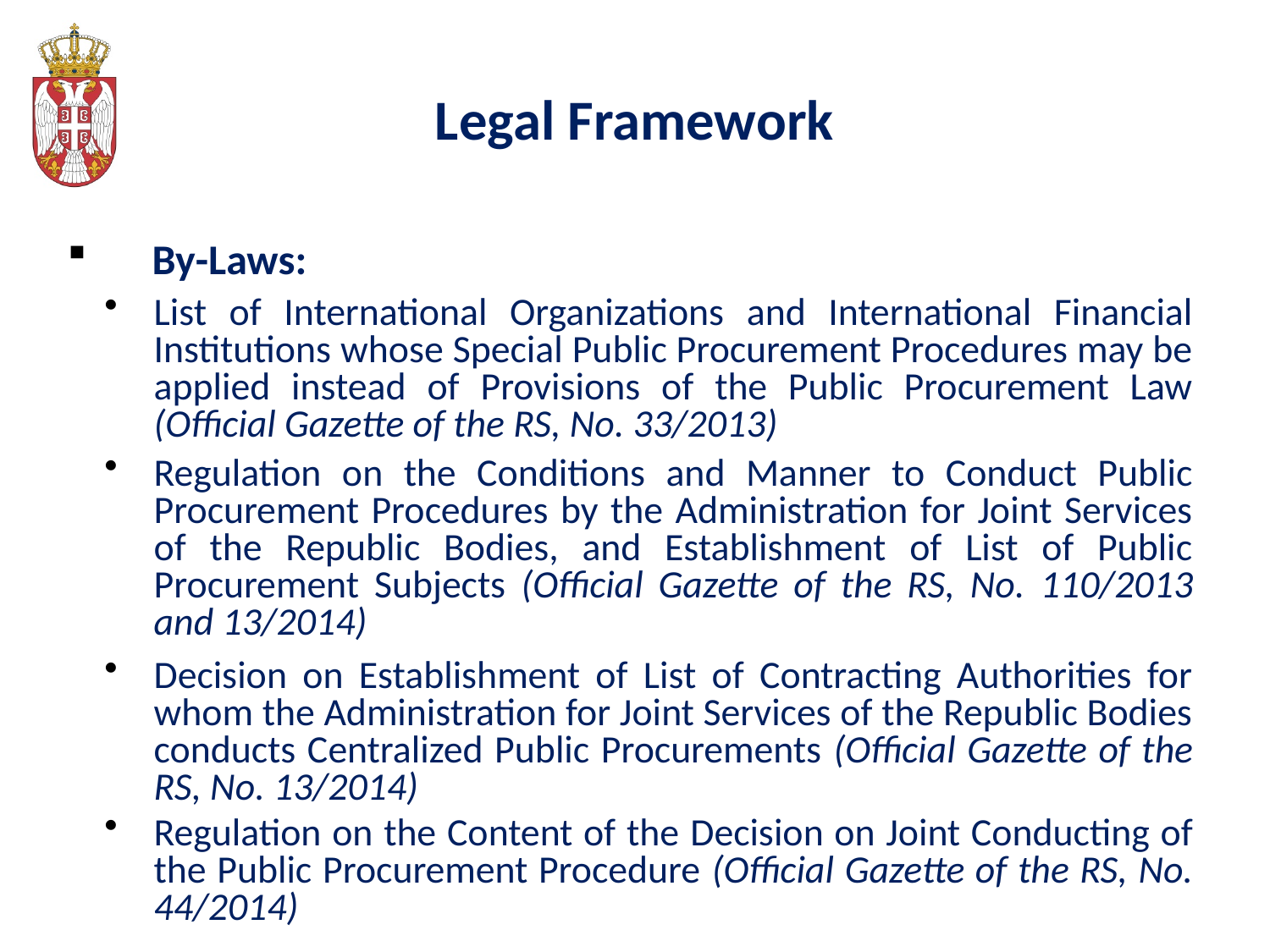

Legal Framework
By-Laws:
List of International Organizations and International Financial Institutions whose Special Public Procurement Procedures may be applied instead of Provisions of the Public Procurement Law (Official Gazette of the RS, No. 33/2013)
Regulation on the Conditions and Manner to Conduct Public Procurement Procedures by the Administration for Joint Services of the Republic Bodies, and Establishment of List of Public Procurement Subjects (Official Gazette of the RS, No. 110/2013 and 13/2014)
Decision on Establishment of List of Contracting Authorities for whom the Administration for Joint Services of the Republic Bodies conducts Centralized Public Procurements (Official Gazette of the RS, No. 13/2014)
Regulation on the Content of the Decision on Joint Conducting of the Public Procurement Procedure (Official Gazette of the RS, No. 44/2014)